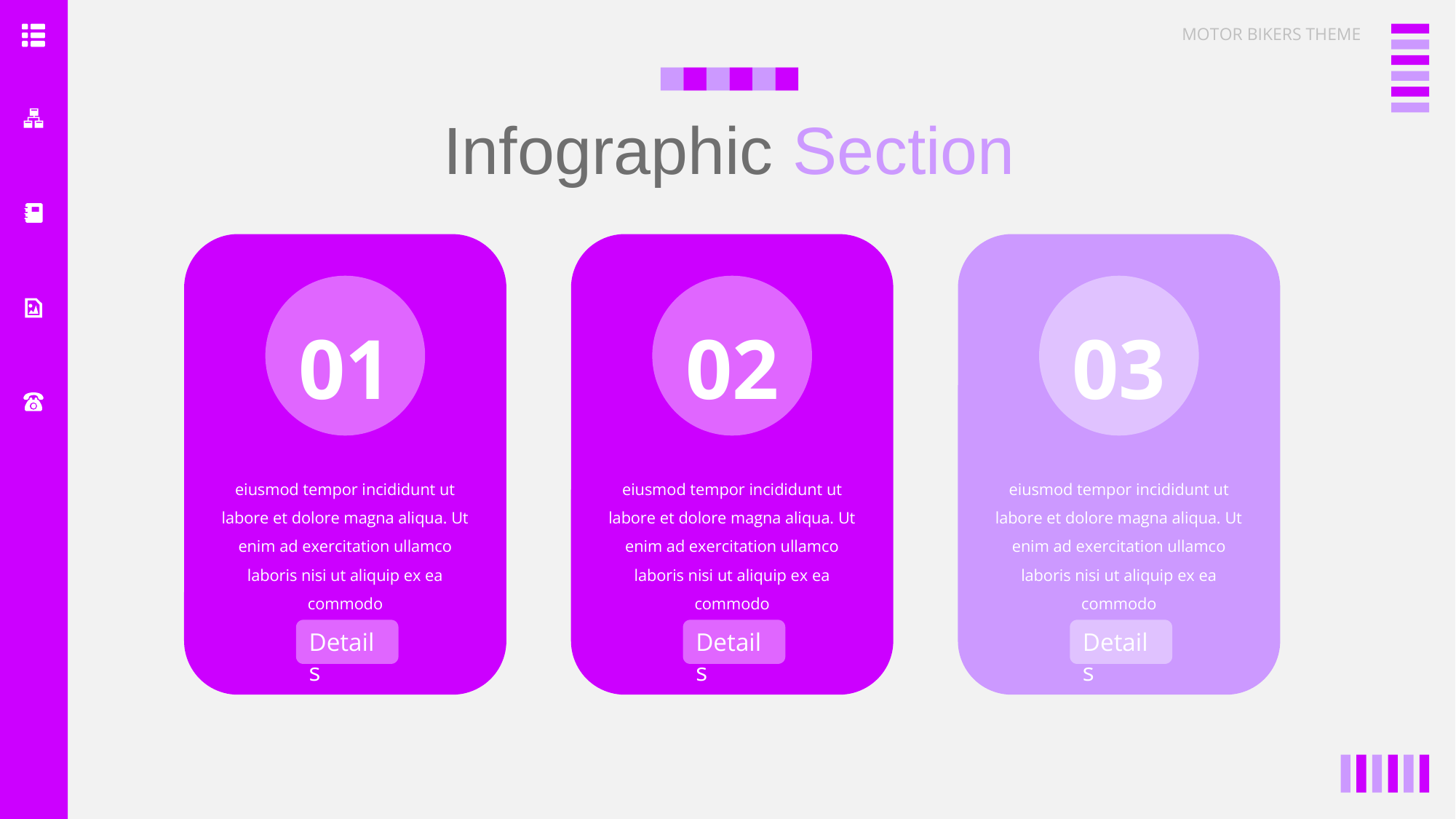

MOTOR BIKERS THEME

Infographic Section

01
02
03
eiusmod tempor incididunt ut labore et dolore magna aliqua. Ut enim ad exercitation ullamco laboris nisi ut aliquip ex ea commodo
eiusmod tempor incididunt ut labore et dolore magna aliqua. Ut enim ad exercitation ullamco laboris nisi ut aliquip ex ea commodo
eiusmod tempor incididunt ut labore et dolore magna aliqua. Ut enim ad exercitation ullamco laboris nisi ut aliquip ex ea commodo
Details
Details
Details